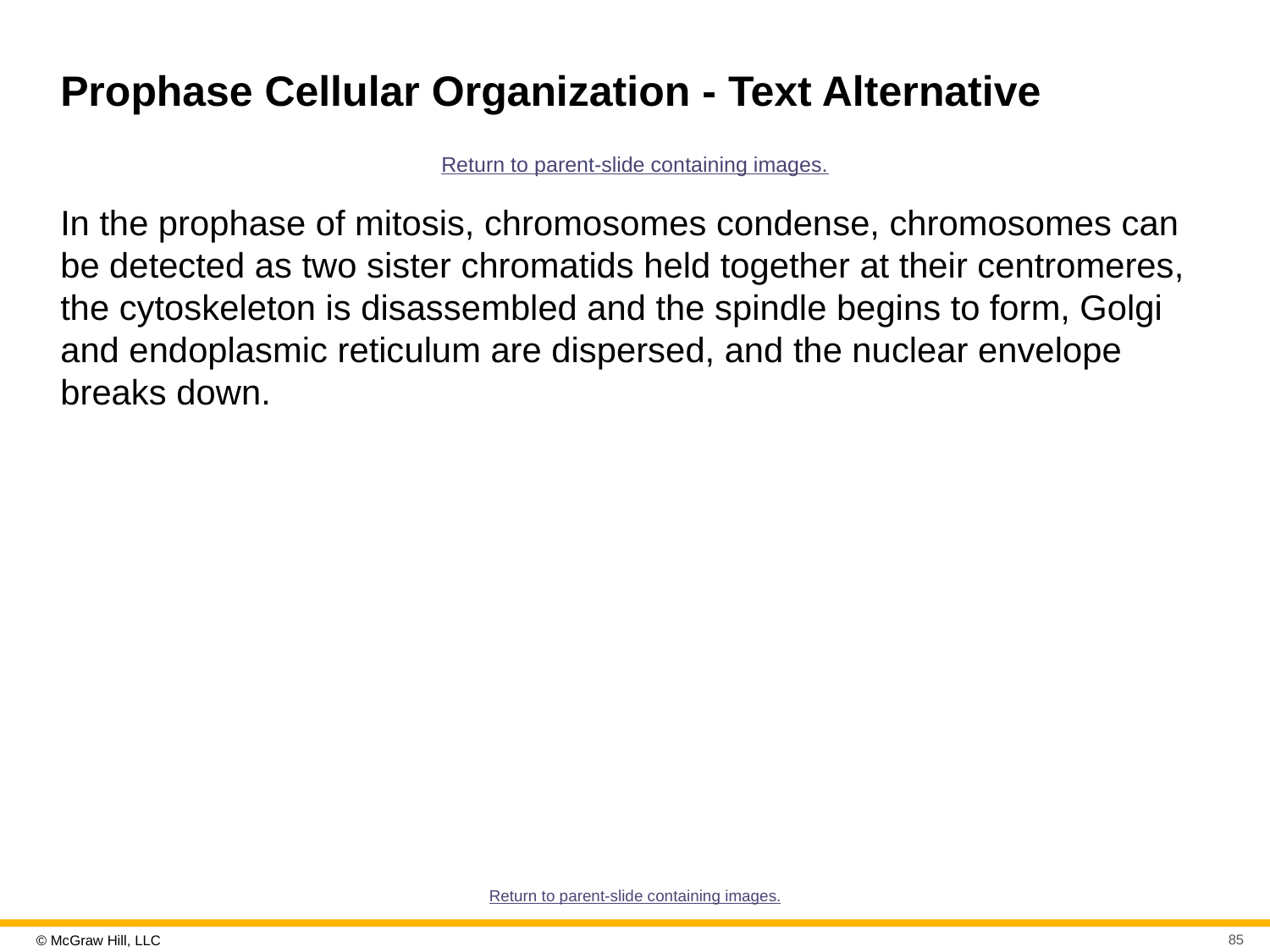

# Prophase Cellular Organization - Text Alternative
Return to parent-slide containing images.
In the prophase of mitosis, chromosomes condense, chromosomes can be detected as two sister chromatids held together at their centromeres, the cytoskeleton is disassembled and the spindle begins to form, Golgi and endoplasmic reticulum are dispersed, and the nuclear envelope breaks down.
Return to parent-slide containing images.
85